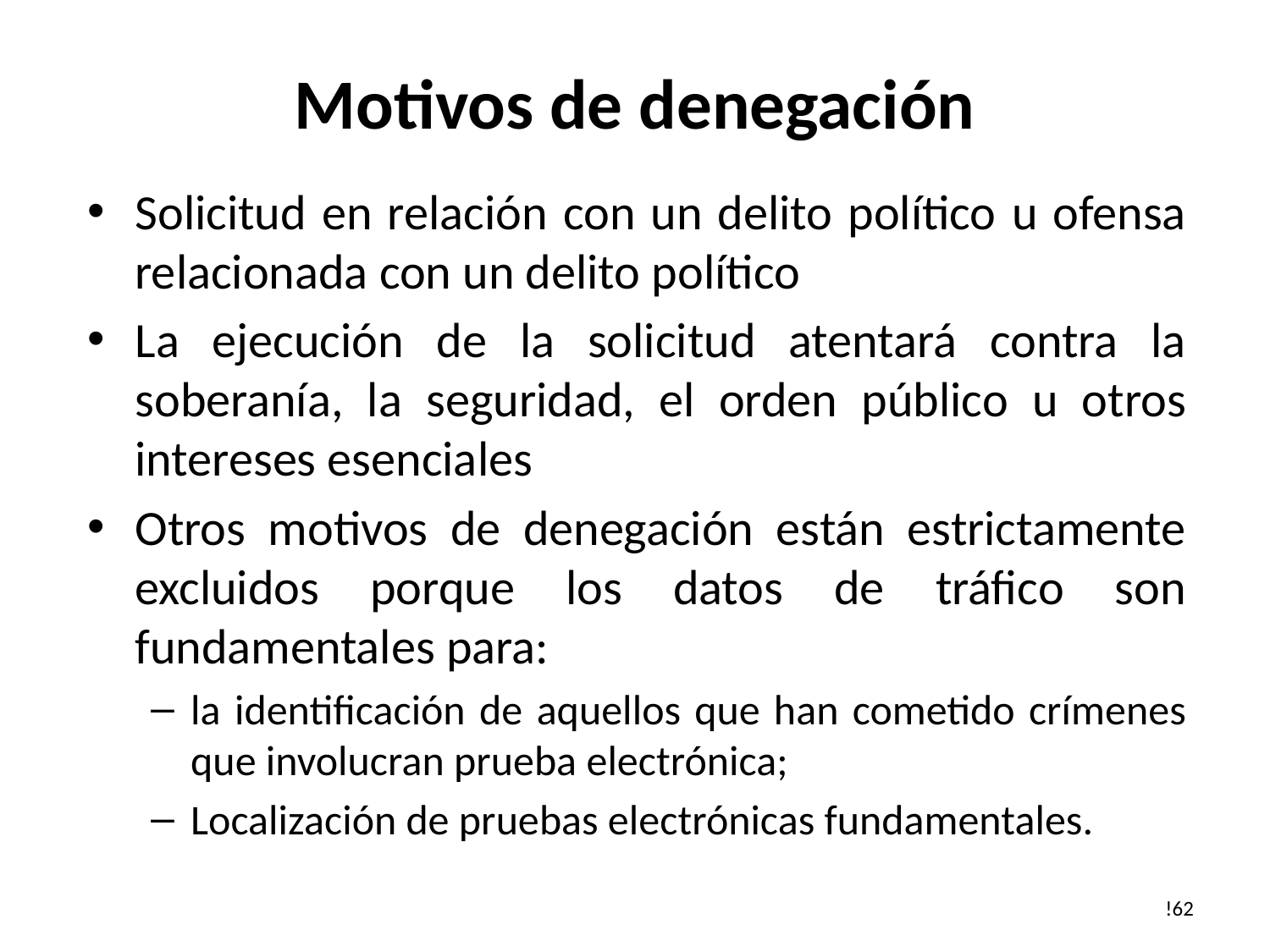

# Motivos de denegación
Solicitud en relación con un delito político u ofensa relacionada con un delito político
La ejecución de la solicitud atentará contra la soberanía, la seguridad, el orden público u otros intereses esenciales
Otros motivos de denegación están estrictamente excluidos porque los datos de tráfico son fundamentales para:
la identificación de aquellos que han cometido crímenes que involucran prueba electrónica;
Localización de pruebas electrónicas fundamentales.
!62